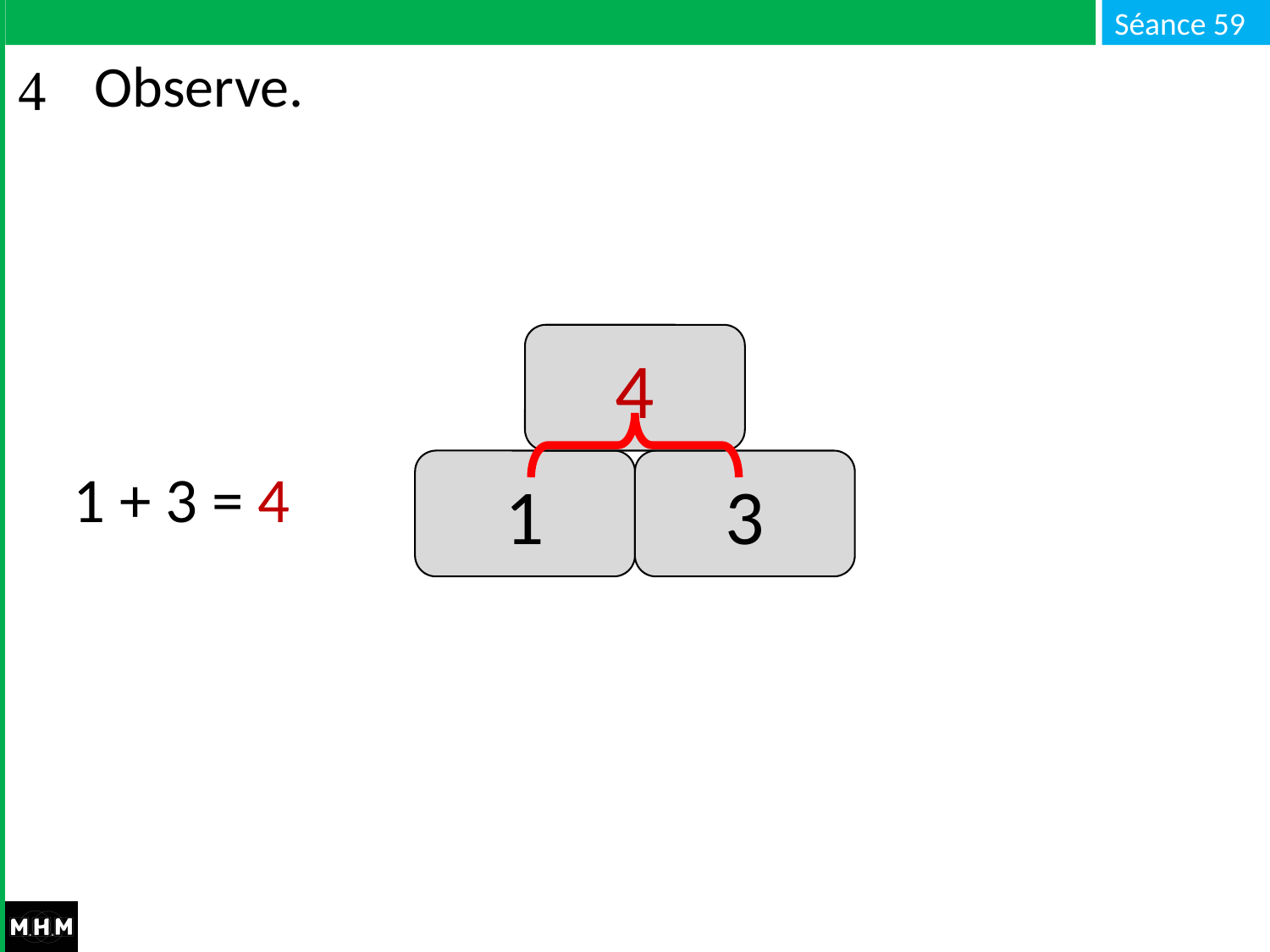

# Observe.
4

1
3
1 + 3 = 4